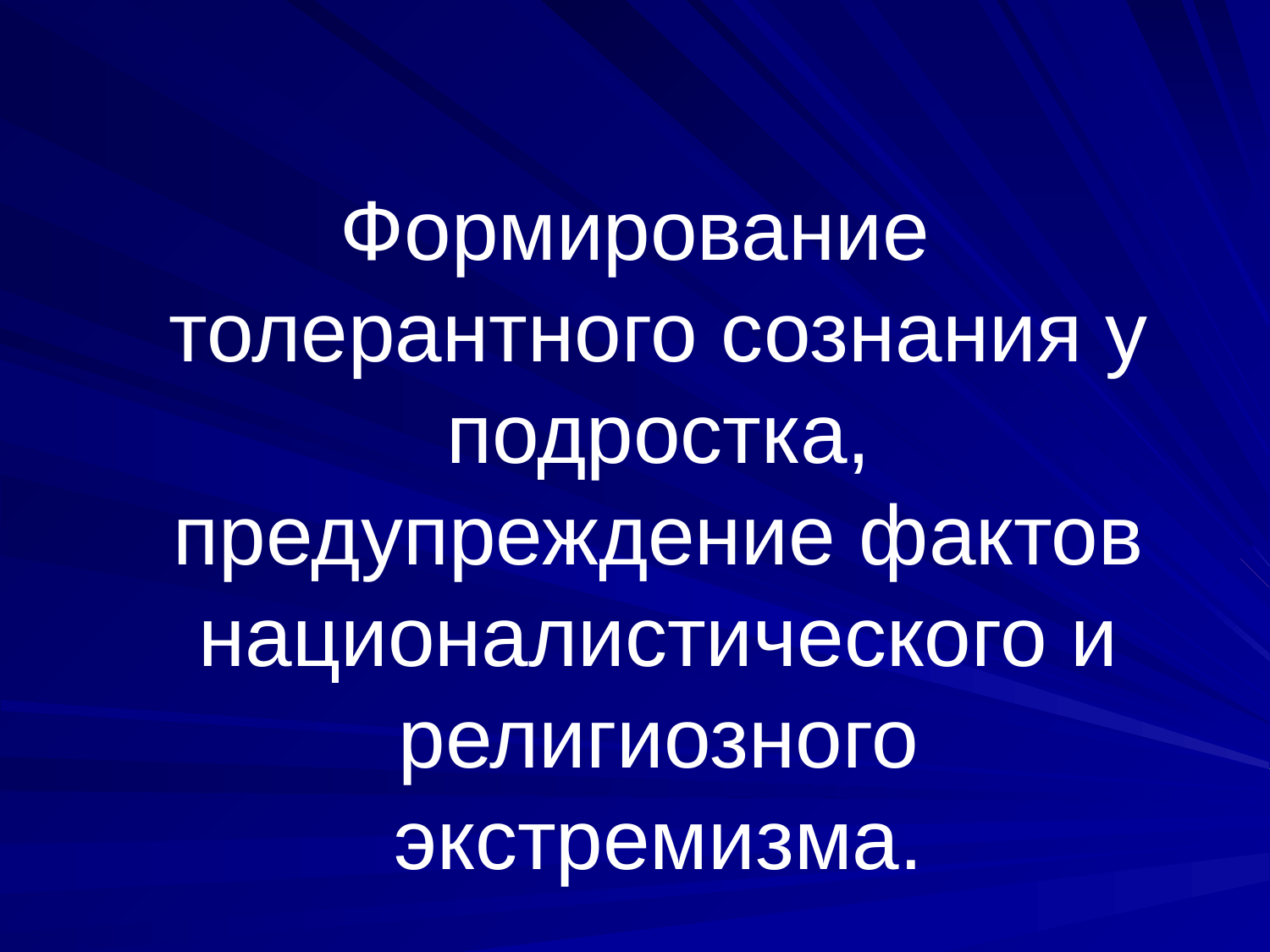

Формирование толерантного сознания у подростка, предупреждение фактов националистического и религиозного экстремизма.
.